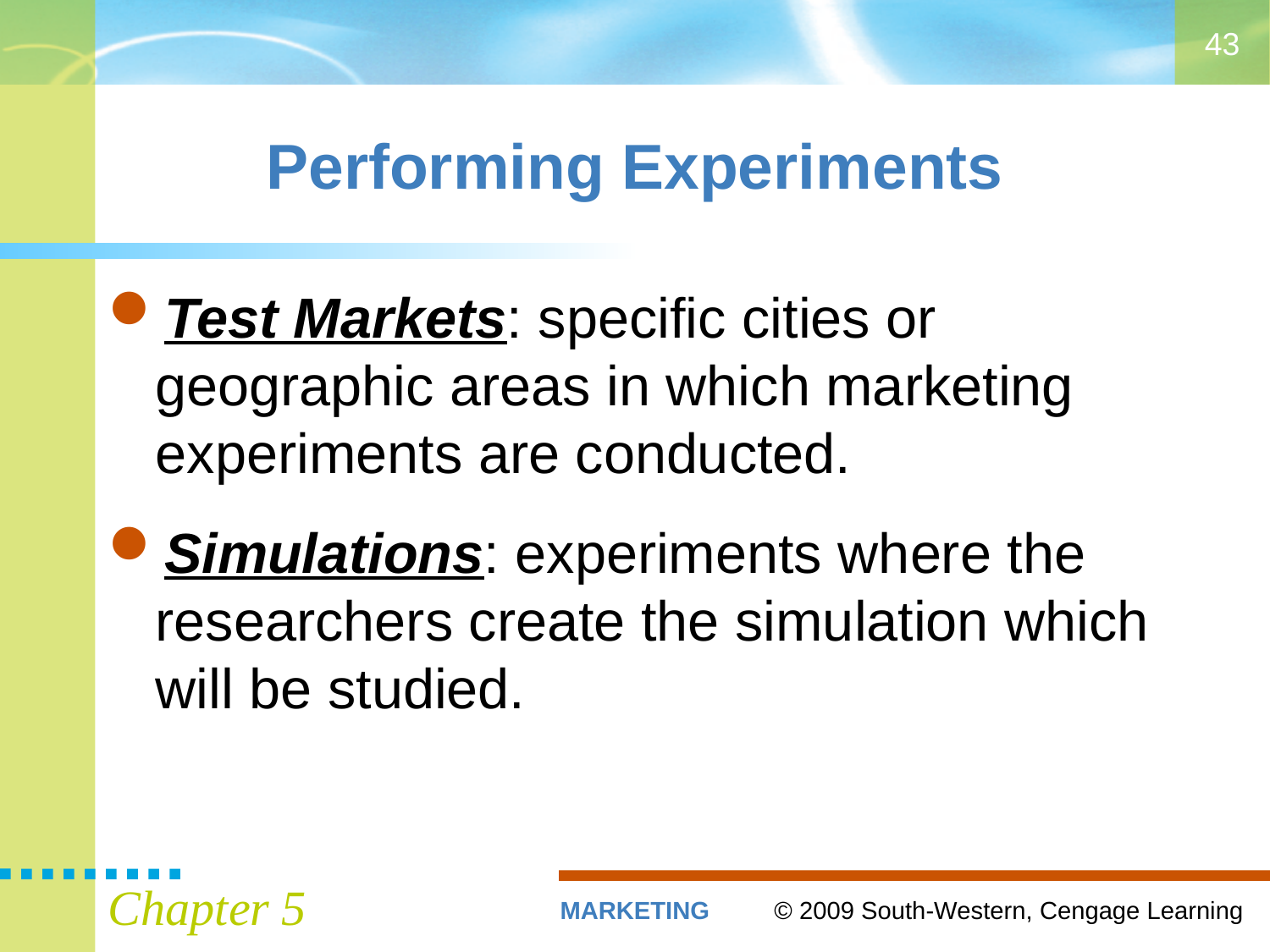

43
# Performing Experiments
Test Markets: specific cities or geographic areas in which marketing experiments are conducted.
Simulations: experiments where the researchers create the simulation which will be studied.
Chapter 5